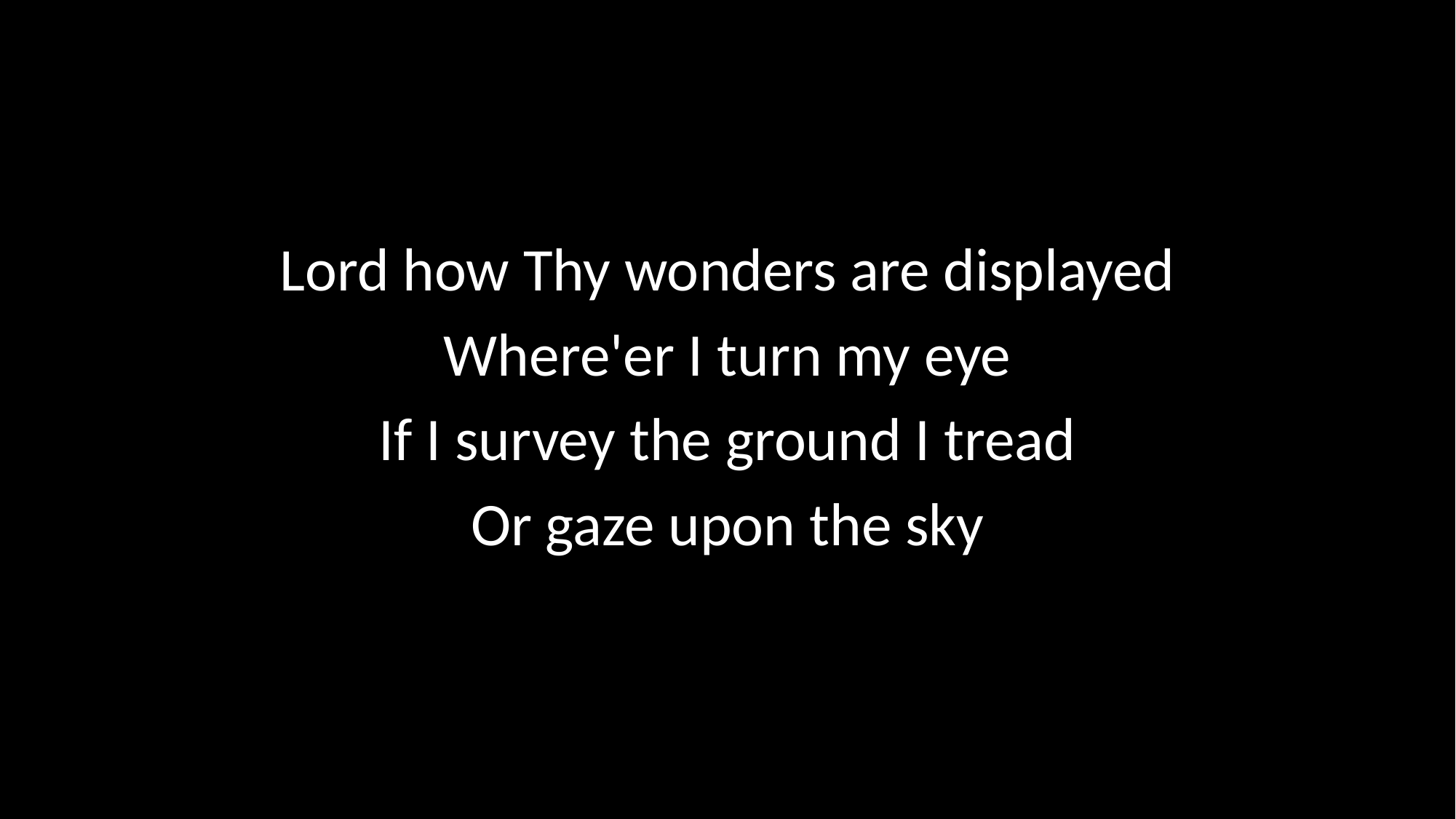

Lord how Thy wonders are displayed
Where'er I turn my eye
If I survey the ground I tread
Or gaze upon the sky